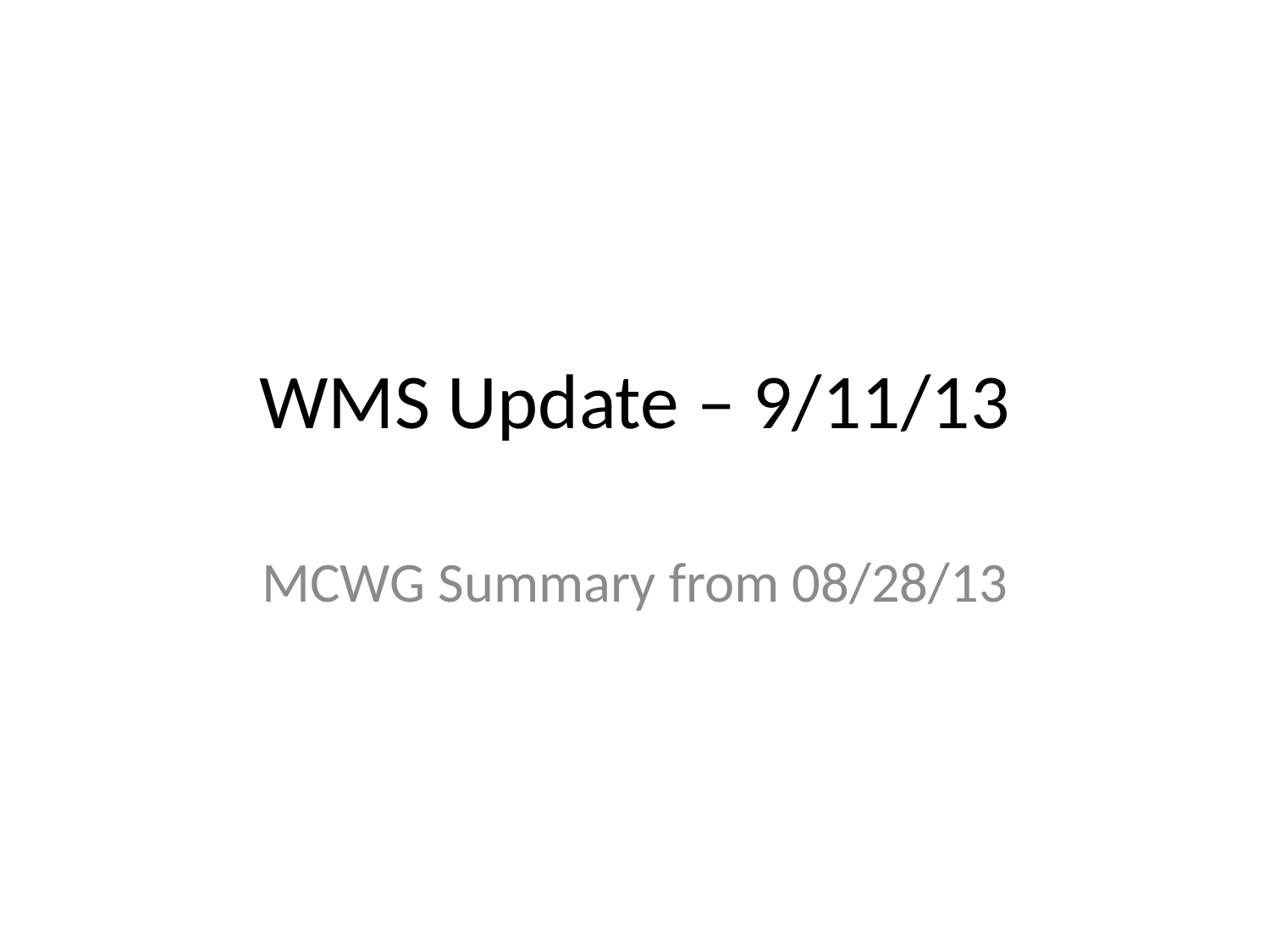

# WMS Update – 9/11/13
MCWG Summary from 08/28/13